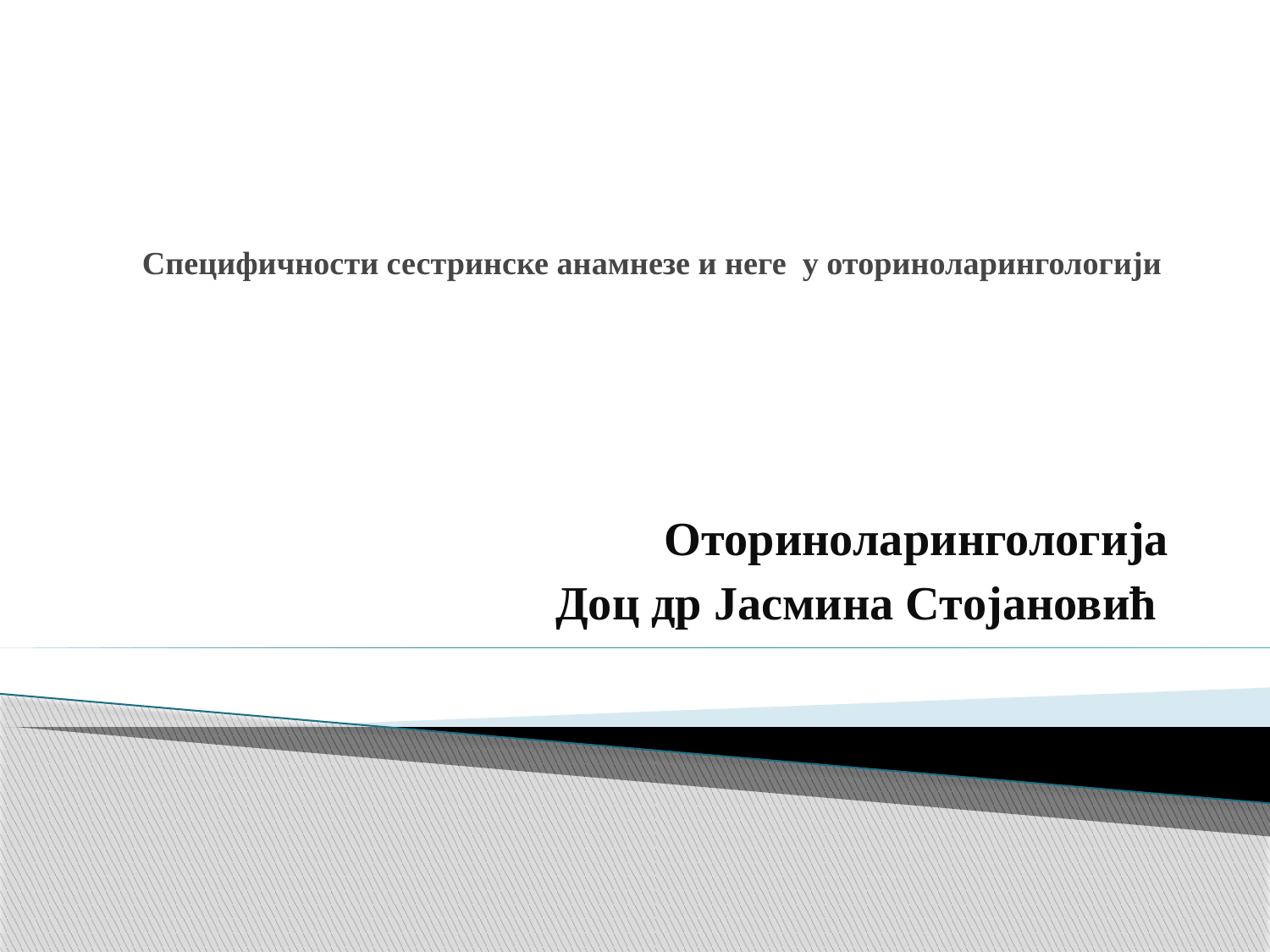

# Специфичности сестринске анамнезе и неге  у оториноларингологији
Оториноларингологија
Доц др Јасмина Стојановић